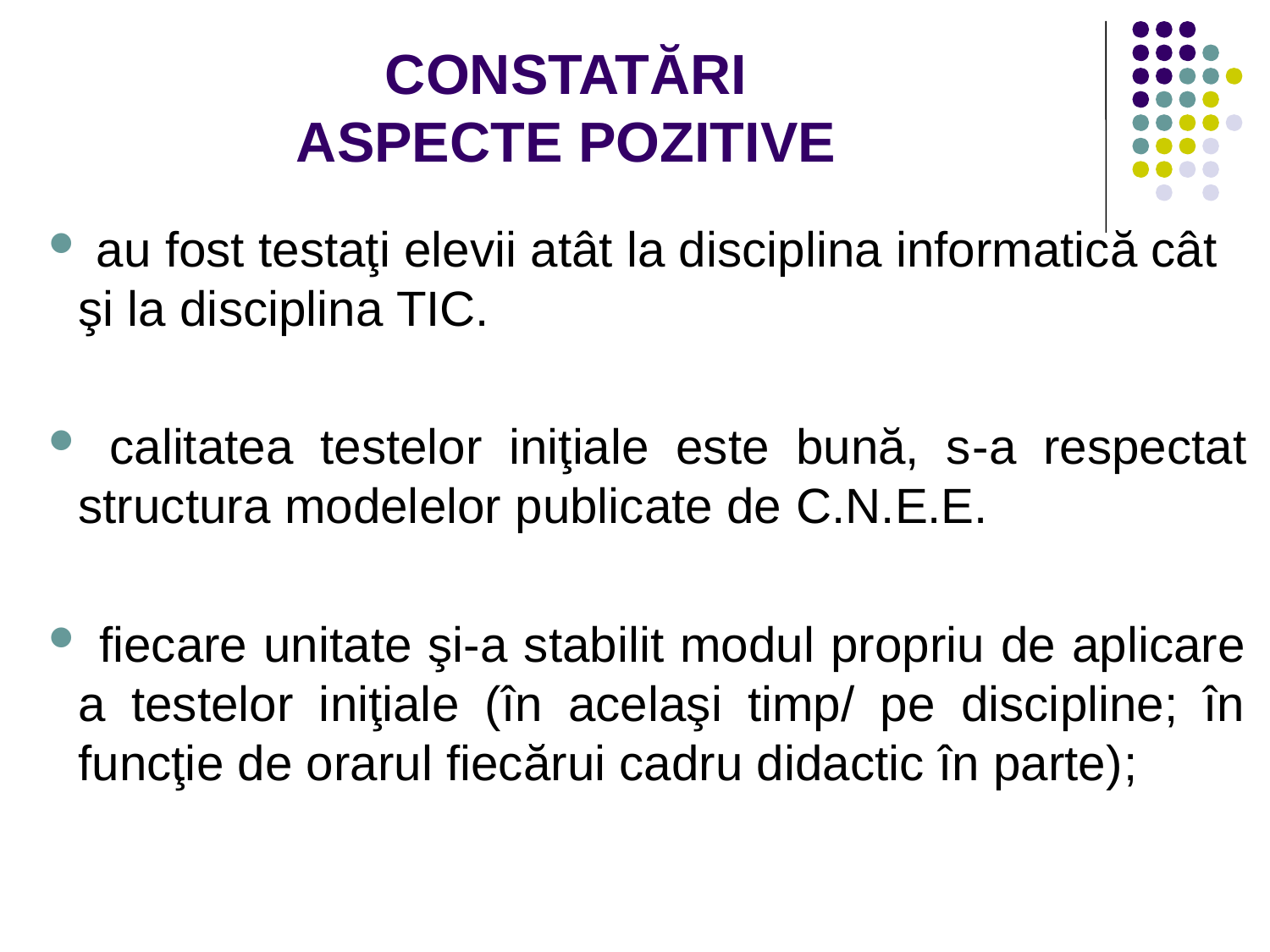

# CONSTATĂRI ASPECTE POZITIVE
 au fost testaţi elevii atât la disciplina informatică cât şi la disciplina TIC.

 calitatea testelor iniţiale este bună, s-a respectat structura modelelor publicate de C.N.E.E.

 fiecare unitate şi-a stabilit modul propriu de aplicare a testelor iniţiale (în acelaşi timp/ pe discipline; în funcţie de orarul fiecărui cadru didactic în parte);